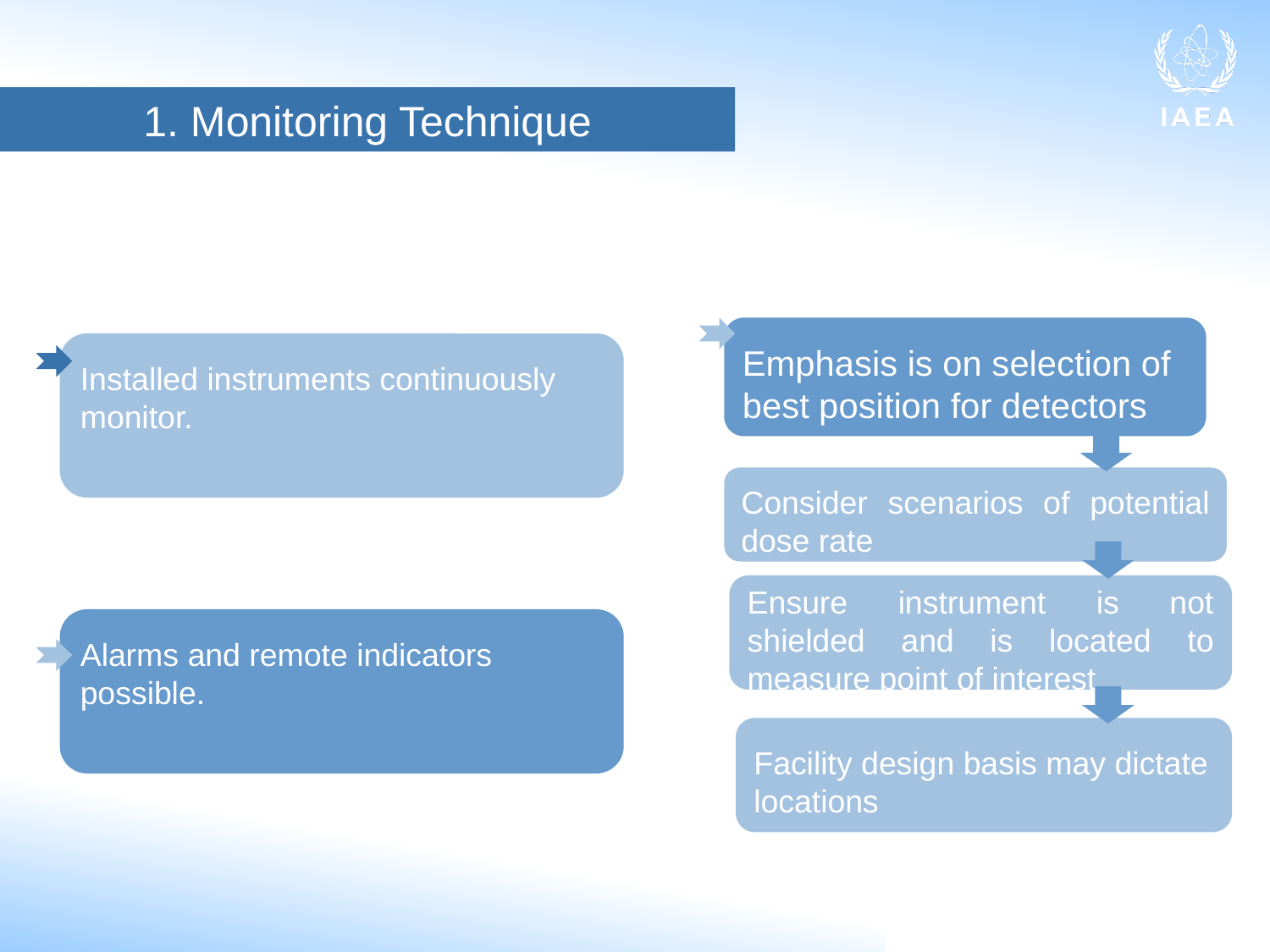

1. Monitoring Technique

Emphasis is on selection of best position for detectors

Installed instruments continuously monitor.

Consider scenarios of potential dose rate

Ensure instrument is not shielded and is located to measure point of interest

Alarms and remote indicators possible.

Facility design basis may dictate locations